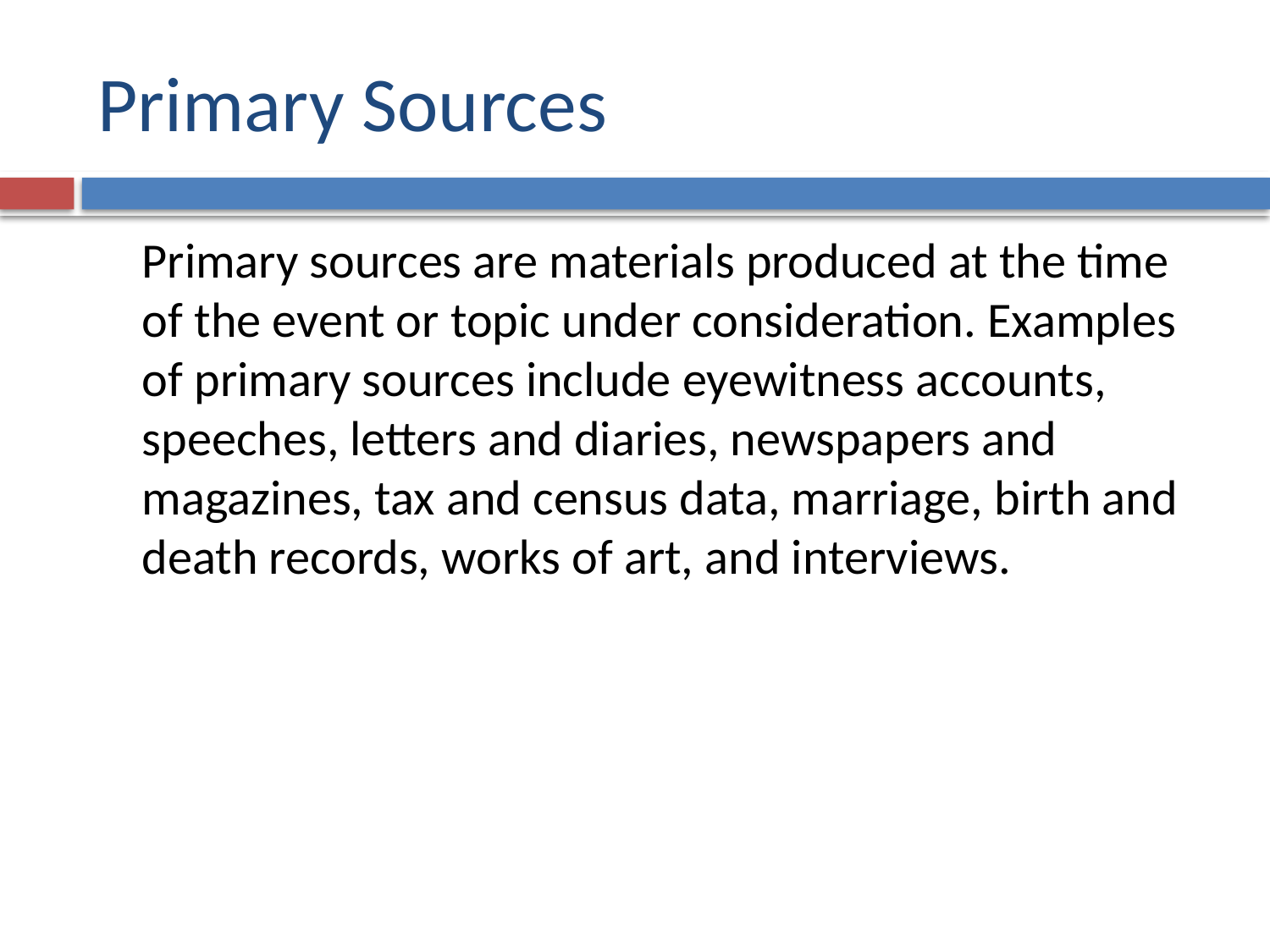

# Primary Sources
	Primary sources are materials produced at the time of the event or topic under consideration. Examples of primary sources include eyewitness accounts, speeches, letters and diaries, newspapers and magazines, tax and census data, marriage, birth and death records, works of art, and interviews.